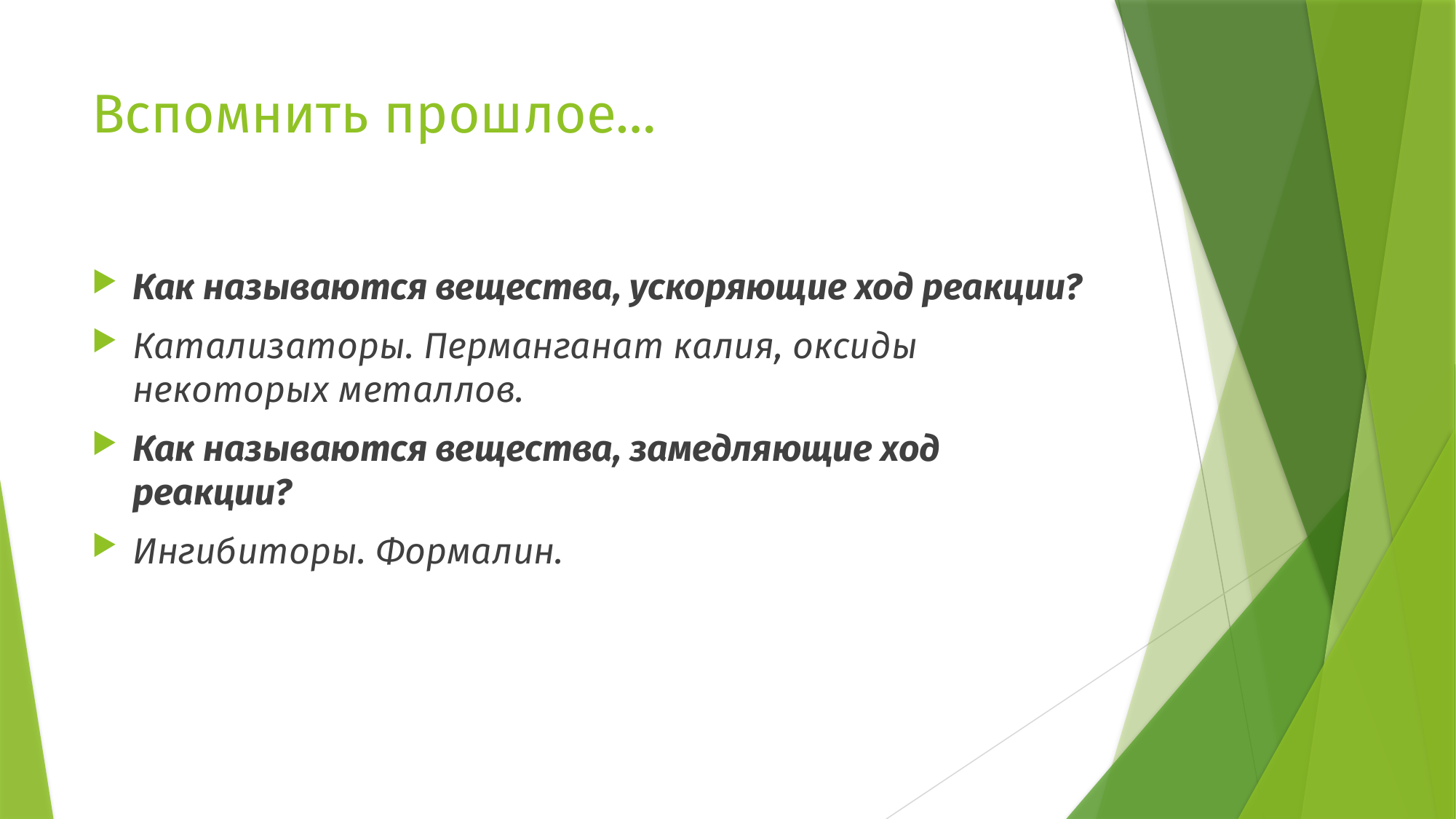

# Вспомнить прошлое…
Как называются вещества, ускоряющие ход реакции?
Катализаторы. Перманганат калия, оксиды некоторых металлов.
Как называются вещества, замедляющие ход реакции?
Ингибиторы. Формалин.